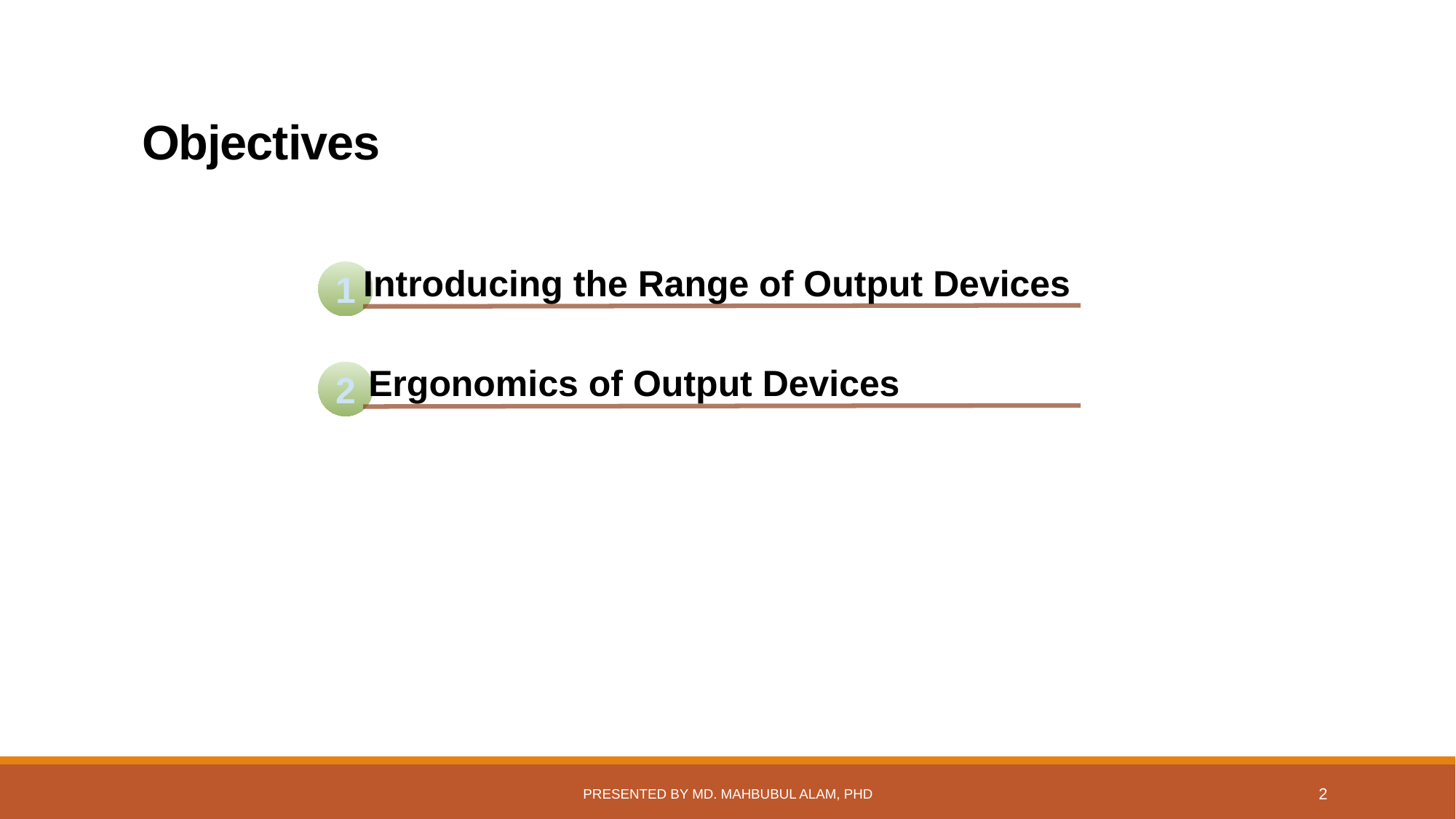

# Objectives
Introducing the Range of Output Devices
1
Ergonomics of Output Devices
2
Presented by Md. Mahbubul Alam, PhD
2